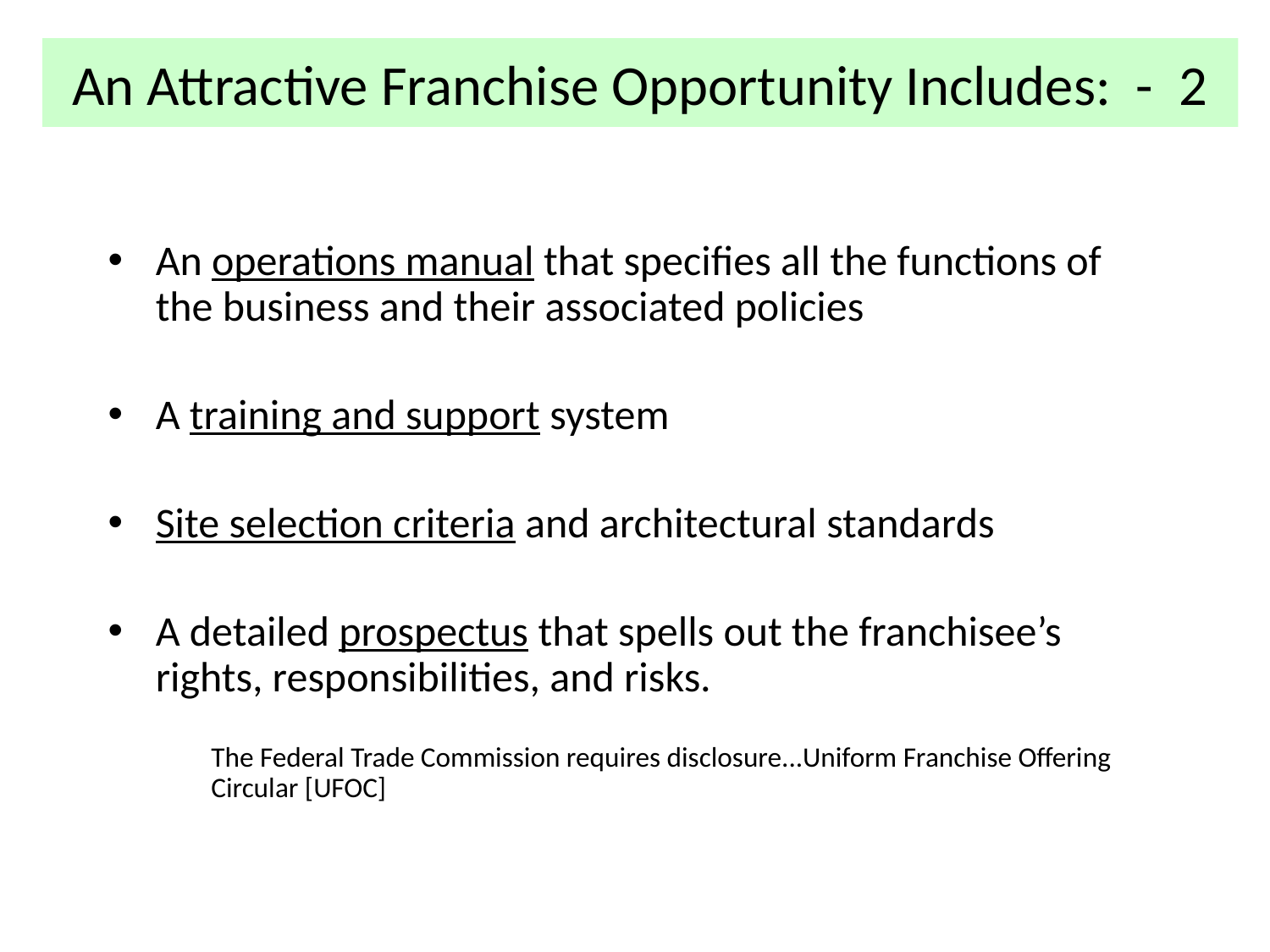

# An Attractive Franchise Opportunity Includes:  -  2
An operations manual that specifies all the functions of the business and their associated policies

A training and support system

Site selection criteria and architectural standards

A detailed prospectus that spells out the franchisee’s rights, responsibilities, and risks.

	The Federal Trade Commission requires disclosure...Uniform Franchise Offering Circular [UFOC]